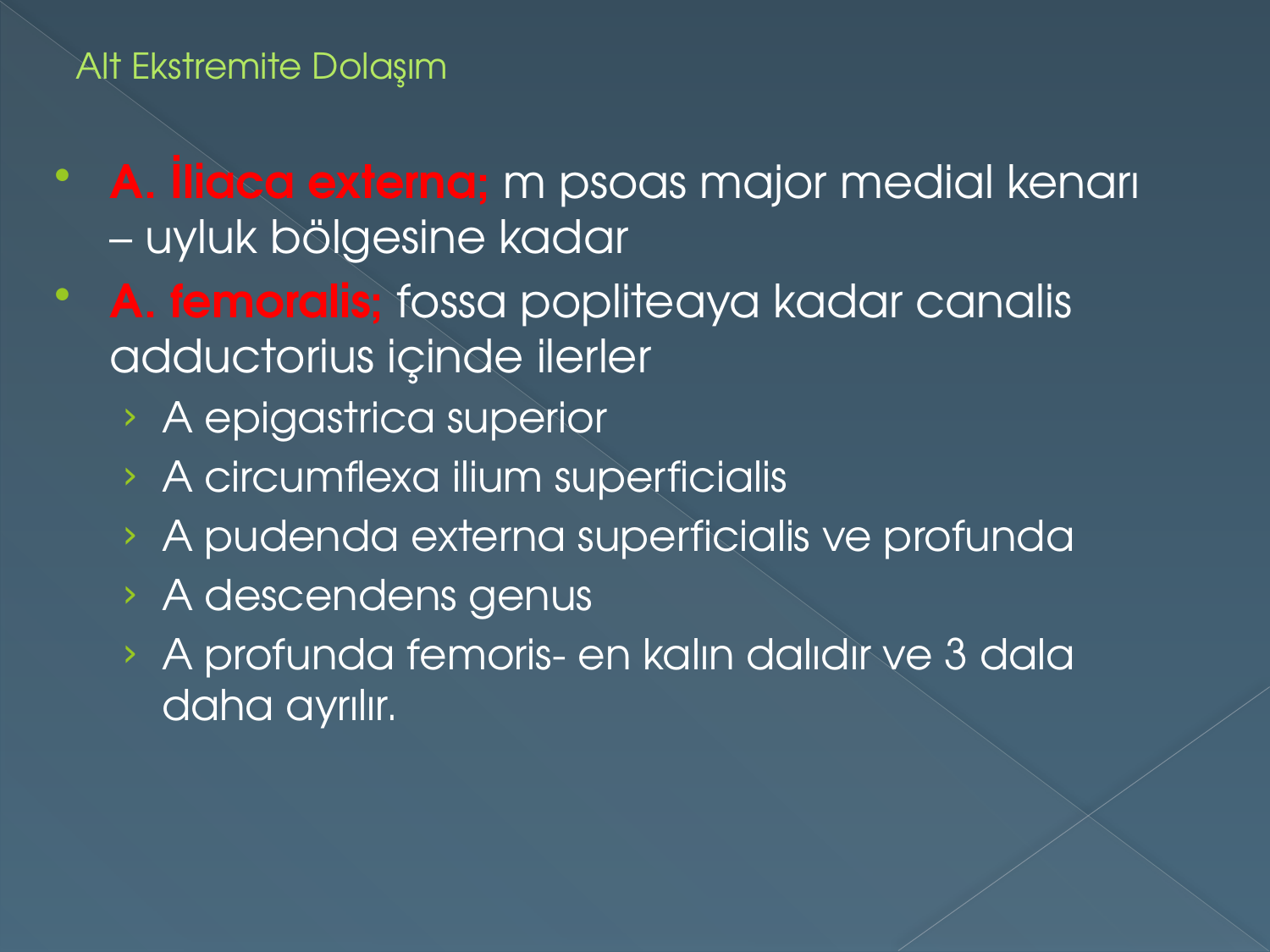

# Alt Ekstremite Dolaşım
A. İliaca externa; m psoas major medial kenarı – uyluk bölgesine kadar
A. femoralis; fossa popliteaya kadar canalis adductorius içinde ilerler
A epigastrica superior
A circumflexa ilium superficialis
A pudenda externa superficialis ve profunda
A descendens genus
A profunda femoris- en kalın dalıdır ve 3 dala daha ayrılır.